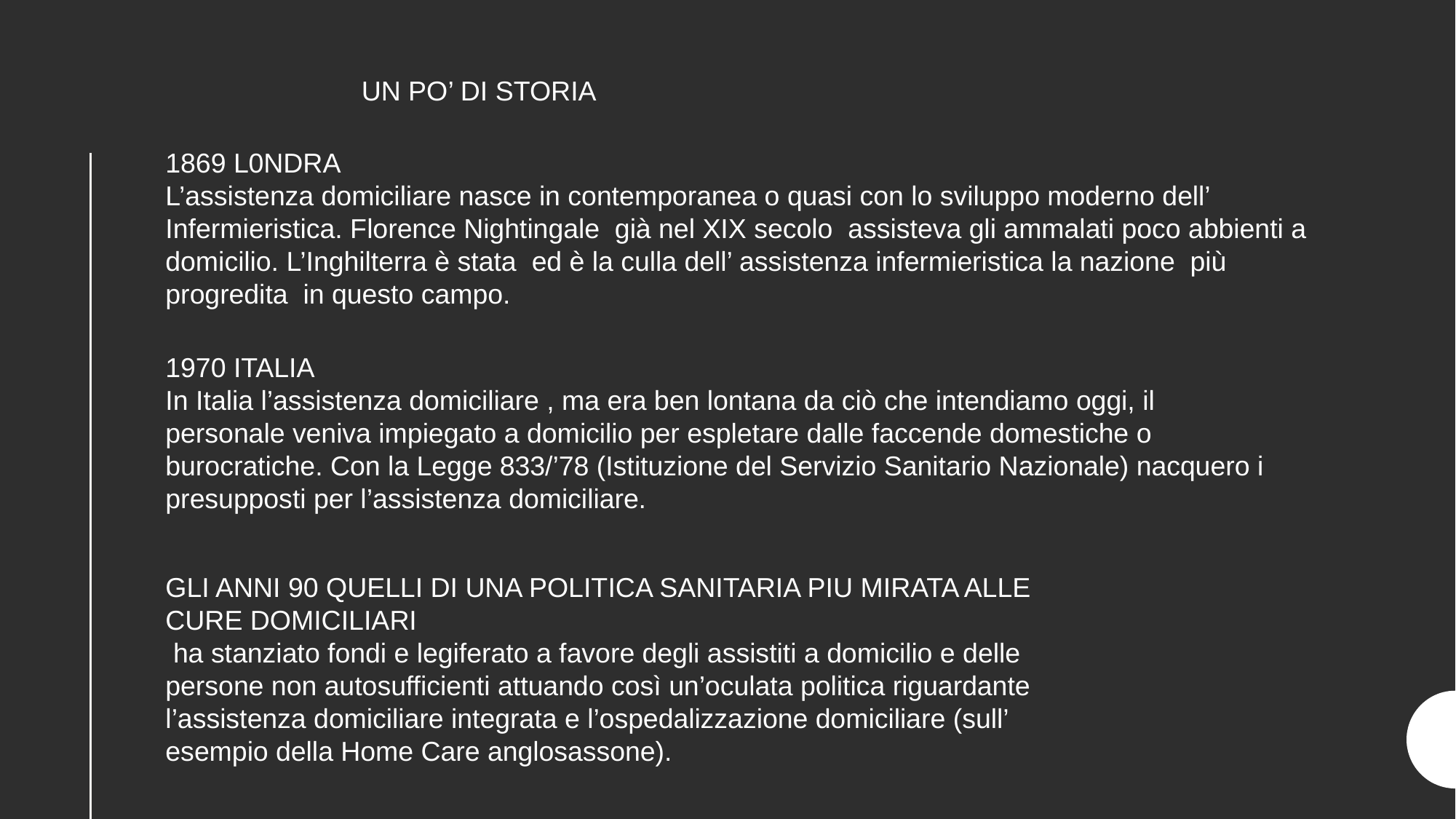

UN PO’ DI STORIA
1869 L0NDRA
L’assistenza domiciliare nasce in contemporanea o quasi con lo sviluppo moderno dell’ Infermieristica. Florence Nightingale  già nel XIX secolo  assisteva gli ammalati poco abbienti a domicilio. L’Inghilterra è stata  ed è la culla dell’ assistenza infermieristica la nazione  più progredita  in questo campo.
1970 ITALIA
In Italia l’assistenza domiciliare , ma era ben lontana da ciò che intendiamo oggi, il personale veniva impiegato a domicilio per espletare dalle faccende domestiche o burocratiche. Con la Legge 833/’78 (Istituzione del Servizio Sanitario Nazionale) nacquero i presupposti per l’assistenza domiciliare.
GLI ANNI 90 QUELLI DI UNA POLITICA SANITARIA PIU MIRATA ALLE CURE DOMICILIARI
 ha stanziato fondi e legiferato a favore degli assistiti a domicilio e delle persone non autosufficienti attuando così un’oculata politica riguardante l’assistenza domiciliare integrata e l’ospedalizzazione domiciliare (sull’ esempio della Home Care anglosassone).